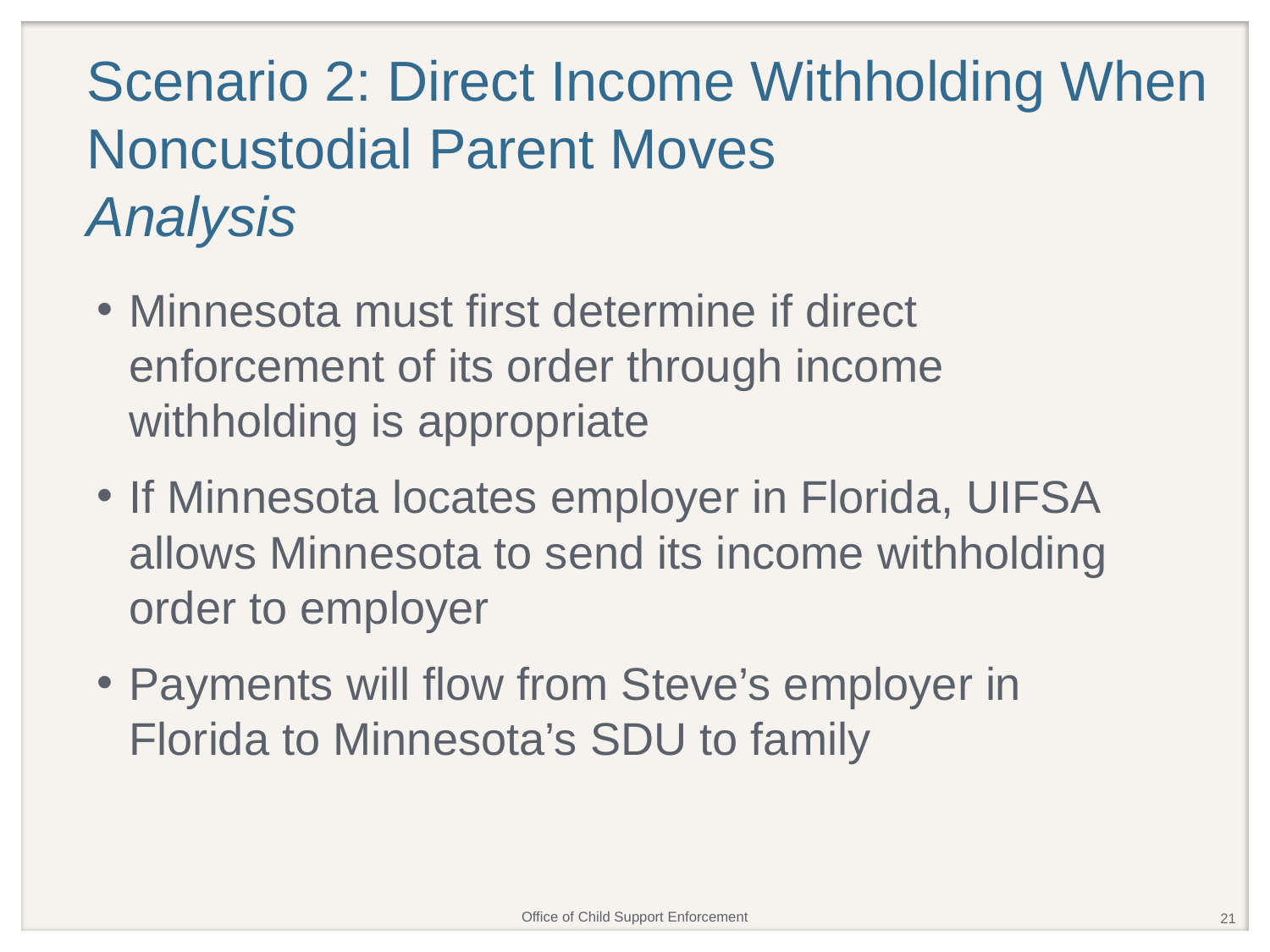

# Scenario 2: Direct Income Withholding When Noncustodial Parent Moves Analysis
Minnesota must first determine if direct enforcement of its order through income withholding is appropriate
If Minnesota locates employer in Florida, UIFSA allows Minnesota to send its income withholding order to employer
Payments will flow from Steve’s employer in Florida to Minnesota’s SDU to family
21